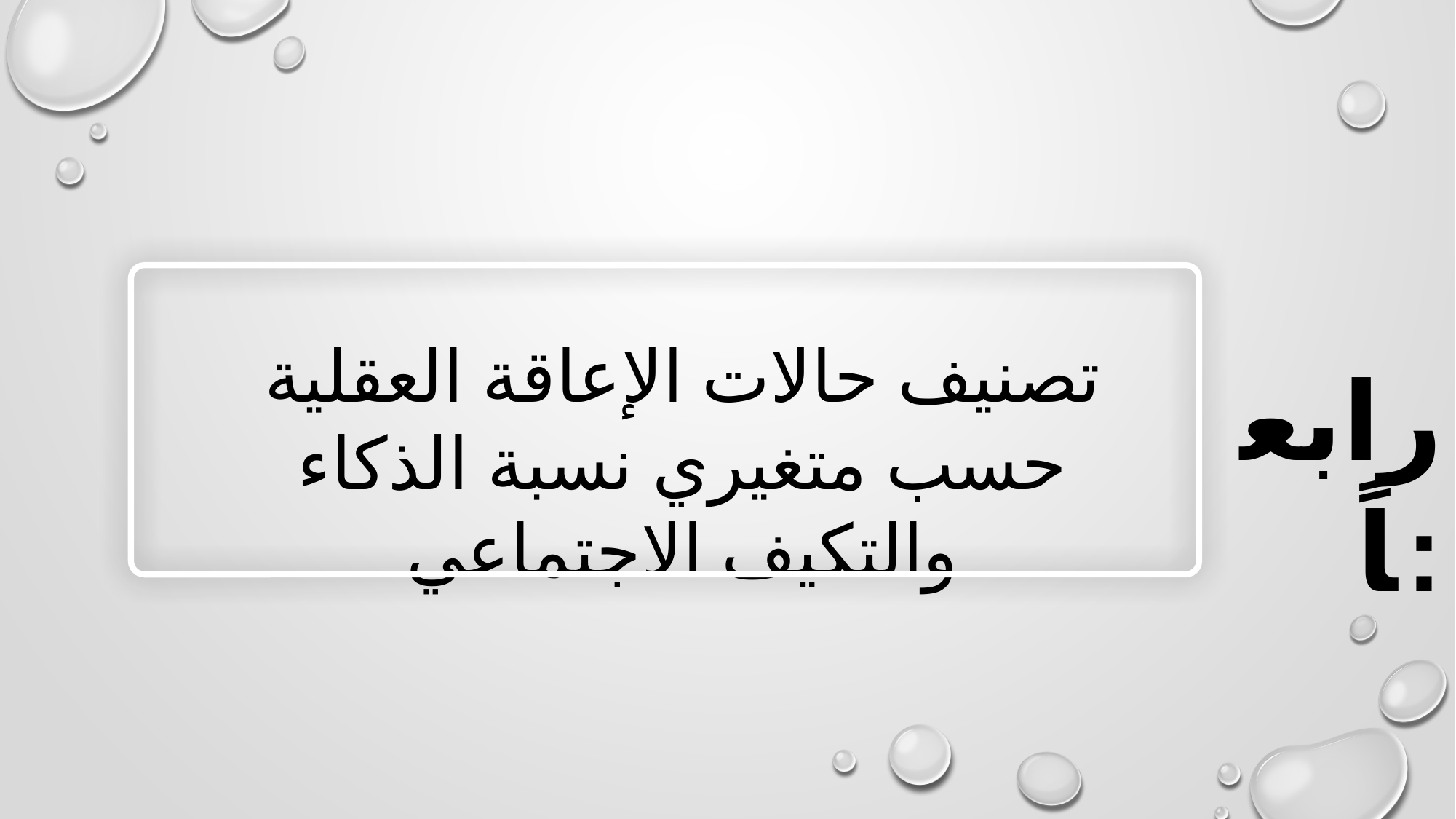

تصنيف حالات الإعاقة العقلية حسب متغيري نسبة الذكاء والتكيف الاجتماعي
رابعاً: